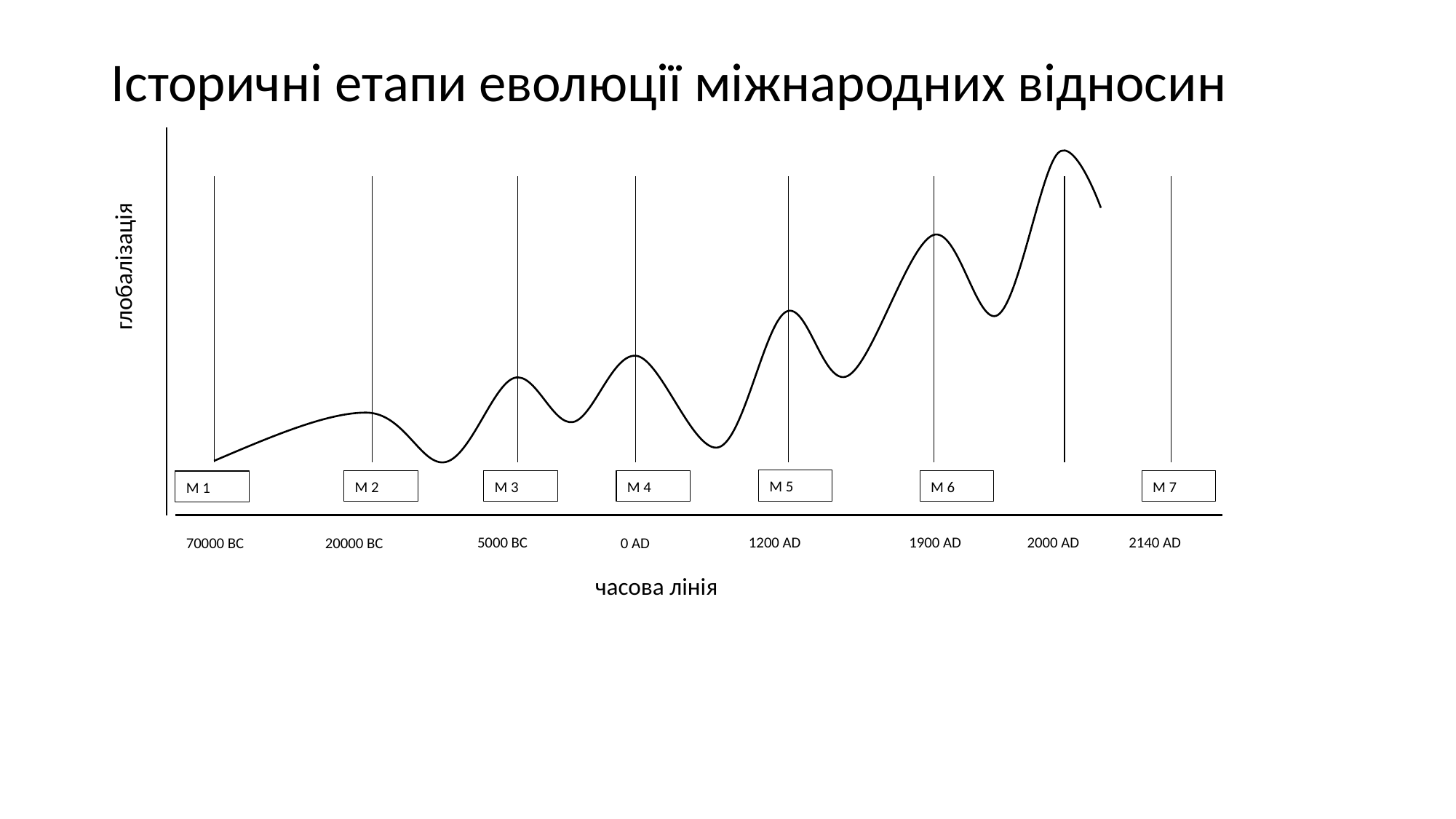

# Історичні етапи еволюції міжнародних відносин

глобалізація
M 5
M 2
M 3
M 4
M 6
M 7
M 1
70000 BC
5000 BC
1200 AD
1900 AD
2000 AD
2140 AD
20000 BC
0 AD

часова лінія